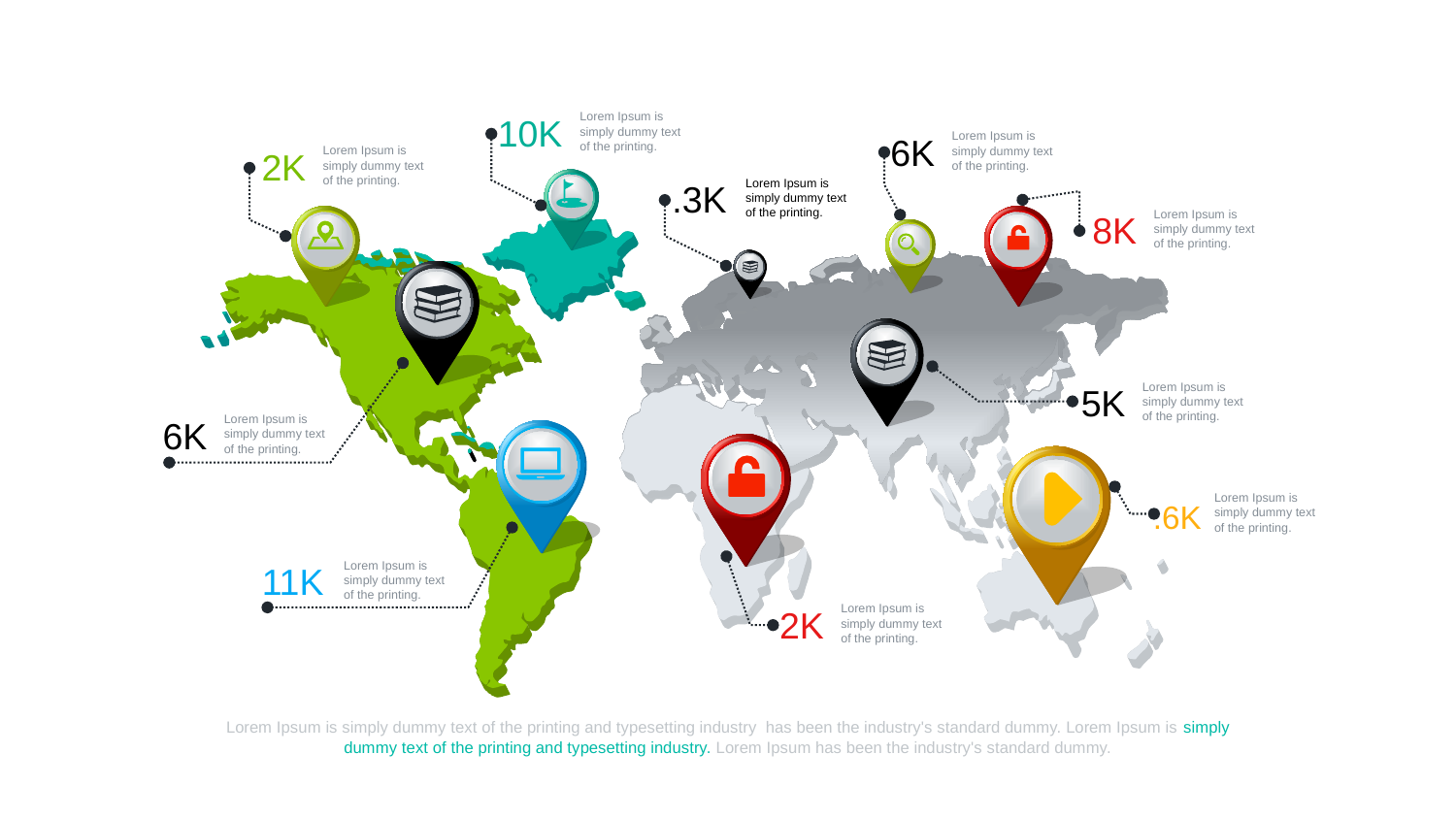

10K
Lorem Ipsum is simply dummy text of the printing.

6K
Lorem Ipsum is simply dummy text of the printing.

2K
Lorem Ipsum is simply dummy text of the printing.

.3K
Lorem Ipsum is simply dummy text of the printing.

8K
Lorem Ipsum is simply dummy text of the printing.

6K
Lorem Ipsum is simply dummy text of the printing.

5K
Lorem Ipsum is simply dummy text of the printing.

11K
Lorem Ipsum is simply dummy text of the printing.

2K
Lorem Ipsum is simply dummy text of the printing.

.6K
Lorem Ipsum is simply dummy text of the printing.

Lorem Ipsum is simply dummy text of the printing and typesetting industry  has been the industry's standard dummy. Lorem Ipsum is simply dummy text of the printing and typesetting industry. Lorem Ipsum has been the industry's standard dummy.